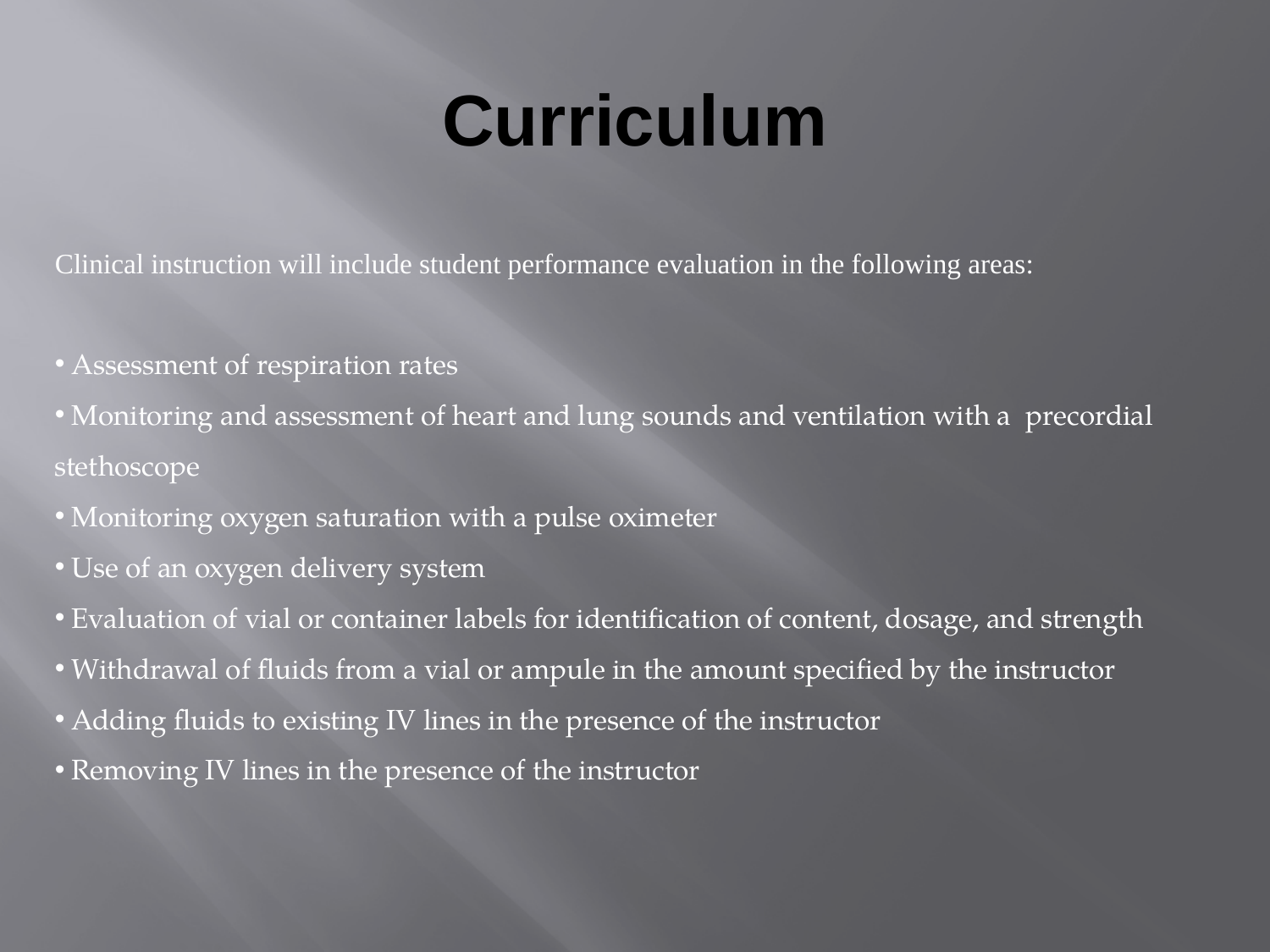

# Curriculum
Clinical instruction will include student performance evaluation in the following areas:

 Assessment of respiration rates
 Monitoring and assessment of heart and lung sounds and ventilation with a  precordial stethoscope
 Monitoring oxygen saturation with a pulse oximeter
 Use of an oxygen delivery system
 Evaluation of vial or container labels for identification of content, dosage, and strength
 Withdrawal of fluids from a vial or ampule in the amount specified by the instructor
 Adding fluids to existing IV lines in the presence of the instructor
 Removing IV lines in the presence of the instructor